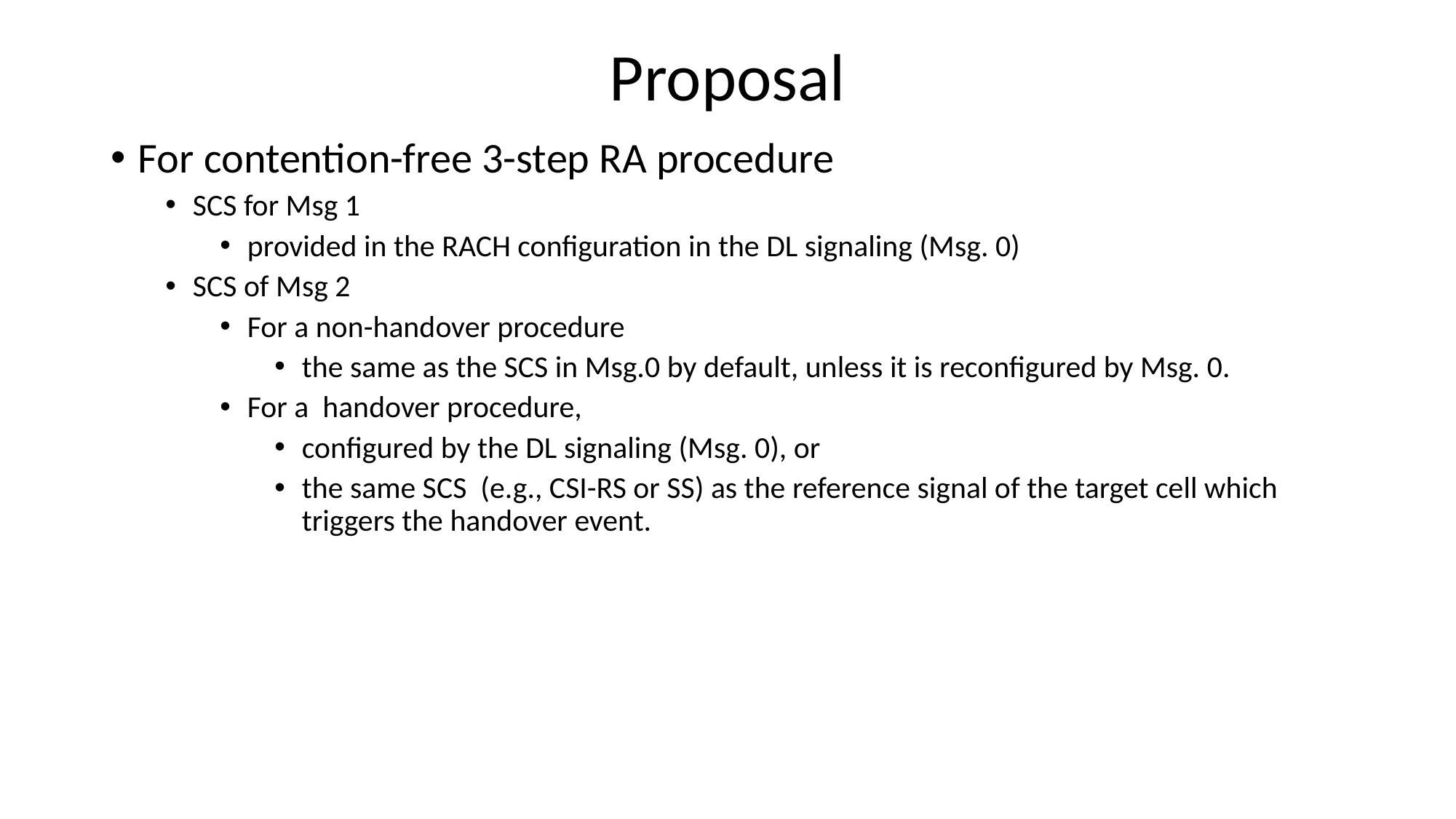

# Proposal
For contention-free 3-step RA procedure
SCS for Msg 1
provided in the RACH configuration in the DL signaling (Msg. 0)
SCS of Msg 2
For a non-handover procedure
the same as the SCS in Msg.0 by default, unless it is reconfigured by Msg. 0.
For a  handover procedure,
configured by the DL signaling (Msg. 0), or
the same SCS  (e.g., CSI-RS or SS) as the reference signal of the target cell which triggers the handover event.